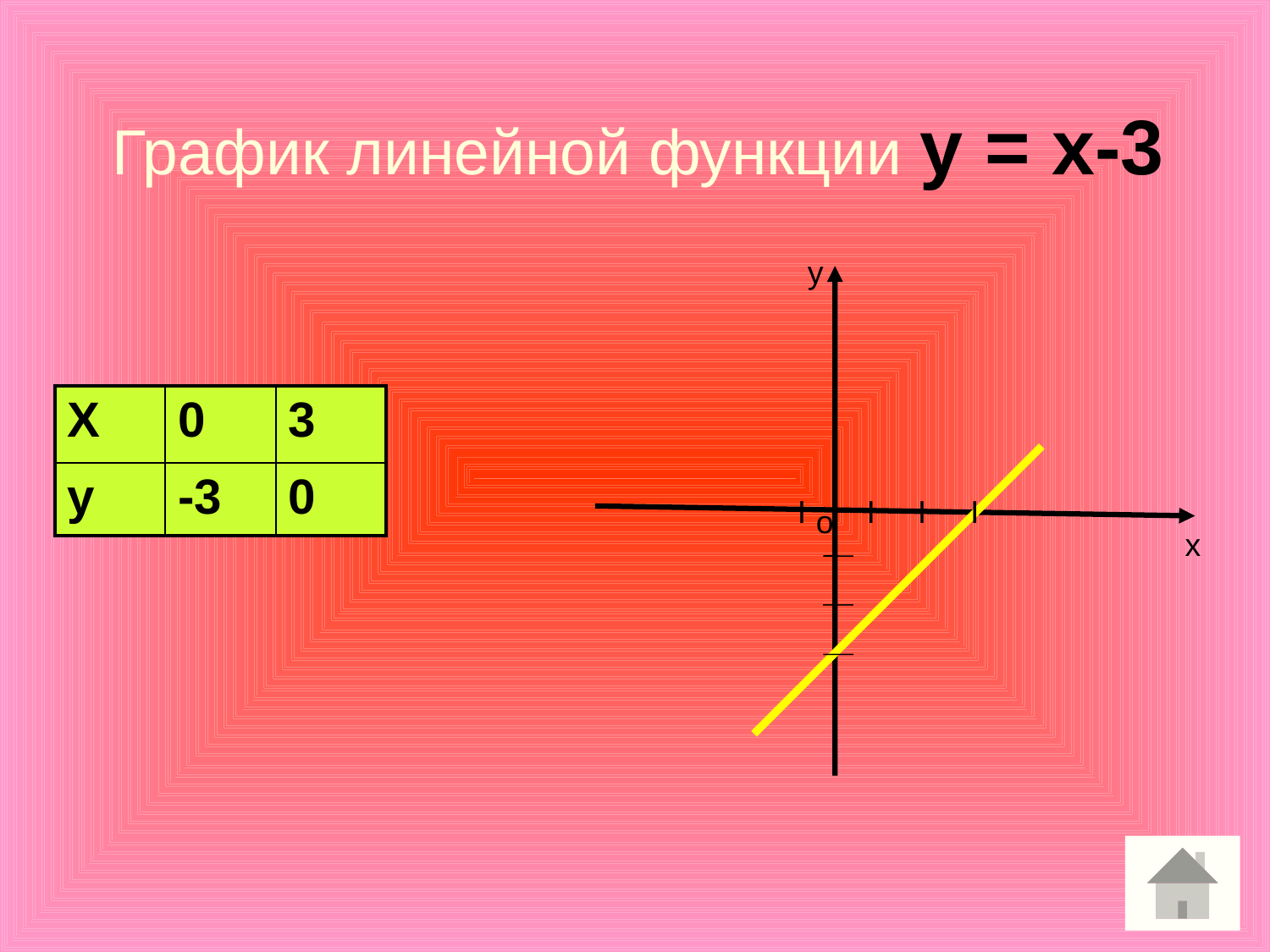

График линейной функции у = x-3

у

| Х | 0 | 3 |
| --- | --- | --- |
| у | -3 | 0 |

I
 I
I
 I
о

х